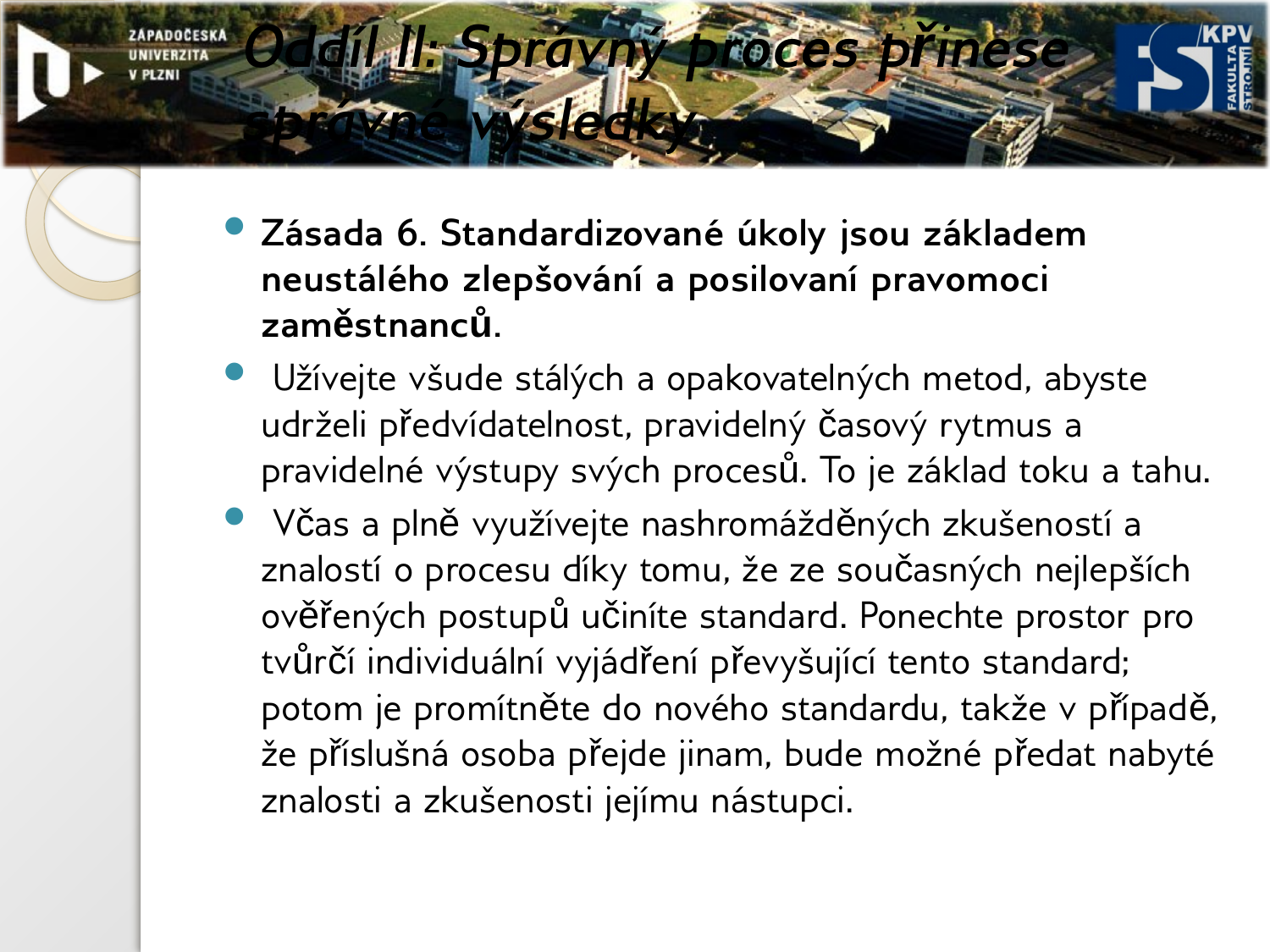

# Oddíl II: Správný proces přinese správné výsledky
Zásada 6. Standardizované úkoly jsou základem neustálého zlepšování a posilovaní pravomoci zaměstnanců.
 Užívejte všude stálých a opakovatelných metod, abyste udrželi předvídatelnost, pravidelný časový rytmus a pravidelné výstupy svých procesů. To je základ toku a tahu.
 Včas a plně využívejte nashromážděných zkušeností a znalostí o procesu díky tomu, že ze současných nejlepších ověřených postupů učiníte standard. Ponechte prostor pro tvůrčí individuální vyjádření převyšující tento standard; potom je promítněte do nového standardu, takže v případě, že příslušná osoba přejde jinam, bude možné předat nabyté znalosti a zkušenosti jejímu nástupci.